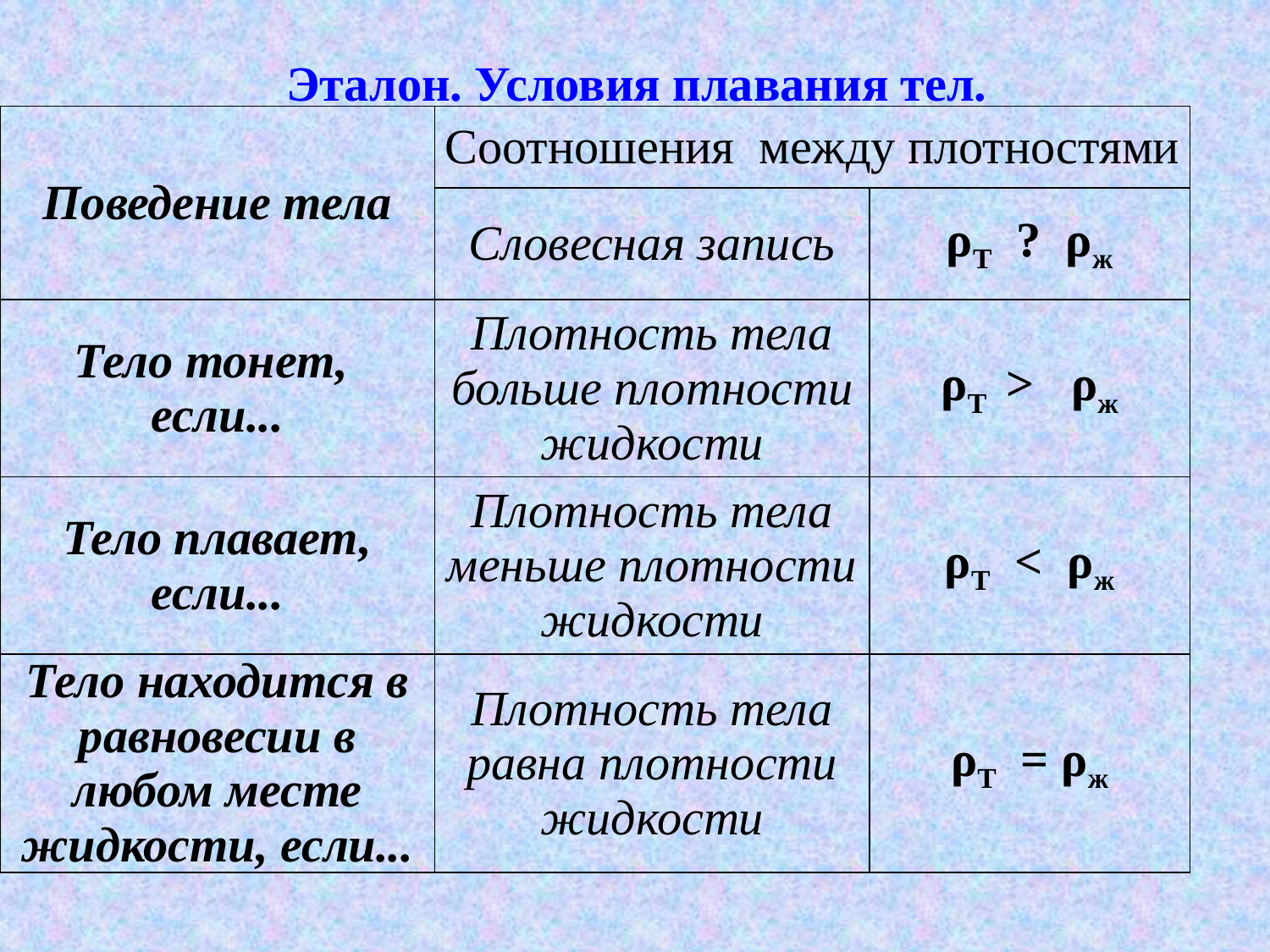

# Эталон. Условия плавания тел.
| Поведение тела | Соотношения между плотностями |  |
| --- | --- | --- |
|  | Словесная запись | ρТ ? ρж |
| Тело тонет, если... | Плотность тела больше плотности жидкости | ρТ > ρж |
| Тело плавает, если... | Плотность тела меньше плотности жидкости | ρТ < ρж |
| Тело находится в равновесии в любом месте жидкости, если... | Плотность тела равна плотности жидкости | ρТ = ρж |